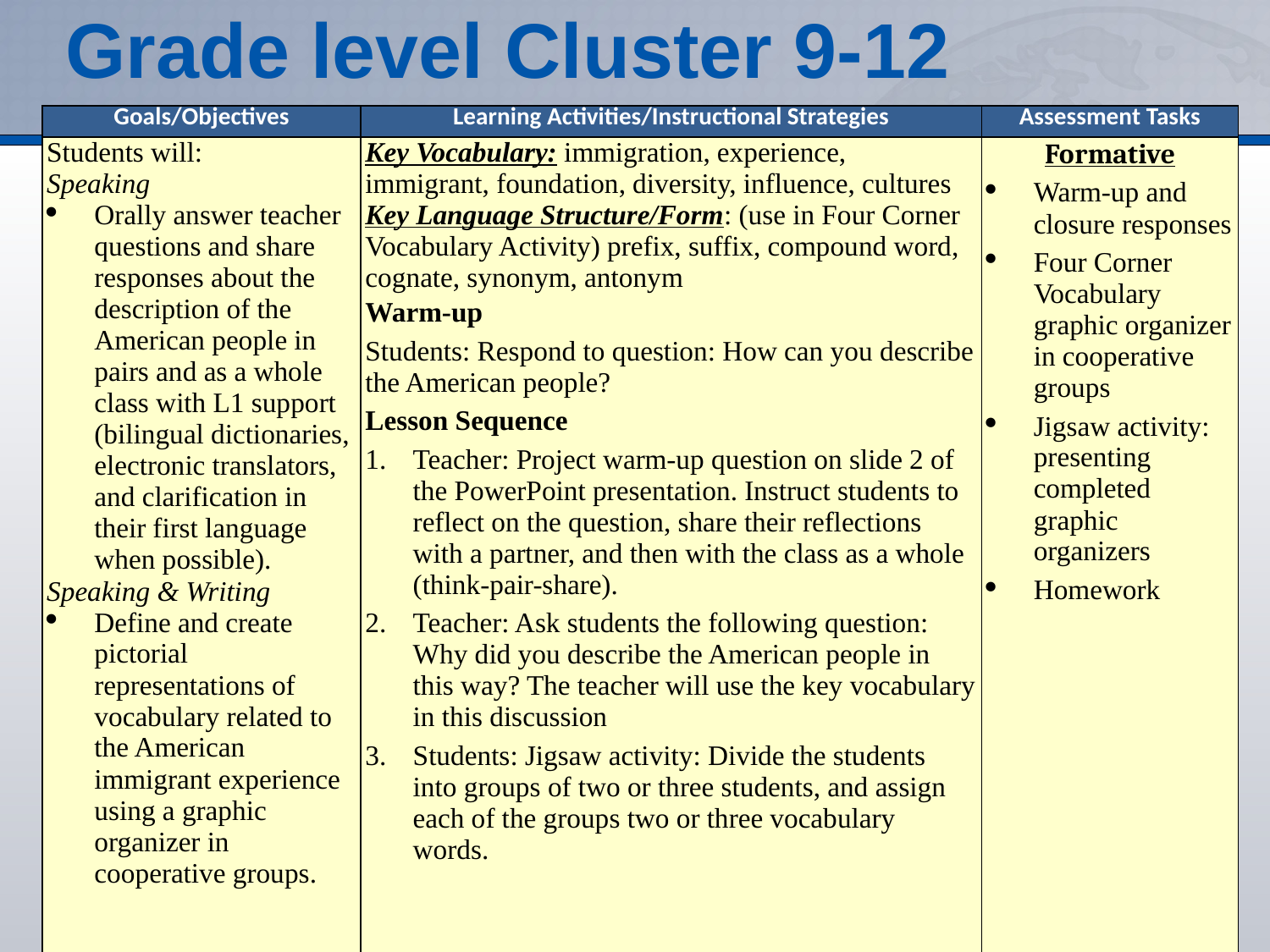

# Grade level Cluster 9-12
| Goals/Objectives | Learning Activities/Instructional Strategies | Assessment Tasks |
| --- | --- | --- |
| Students will: Speaking Orally answer teacher questions and share responses about the description of the American people in pairs and as a whole class with L1 support (bilingual dictionaries, electronic translators, and clarification in their first language when possible). Speaking & Writing Define and create pictorial representations of vocabulary related to the American immigrant experience using a graphic organizer in cooperative groups. | Key Vocabulary: immigration, experience, immigrant, foundation, diversity, influence, cultures Key Language Structure/Form: (use in Four Corner Vocabulary Activity) prefix, suffix, compound word, cognate, synonym, antonym Warm-up Students: Respond to question: How can you describe the American people? Lesson Sequence Teacher: Project warm-up question on slide 2 of the PowerPoint presentation. Instruct students to reflect on the question, share their reflections with a partner, and then with the class as a whole (think-pair-share). Teacher: Ask students the following question: Why did you describe the American people in this way? The teacher will use the key vocabulary in this discussion Students: Jigsaw activity: Divide the students into groups of two or three students, and assign each of the groups two or three vocabulary words. | Formative Warm-up and closure responses Four Corner Vocabulary graphic organizer in cooperative groups Jigsaw activity: presenting completed graphic organizers Homework |